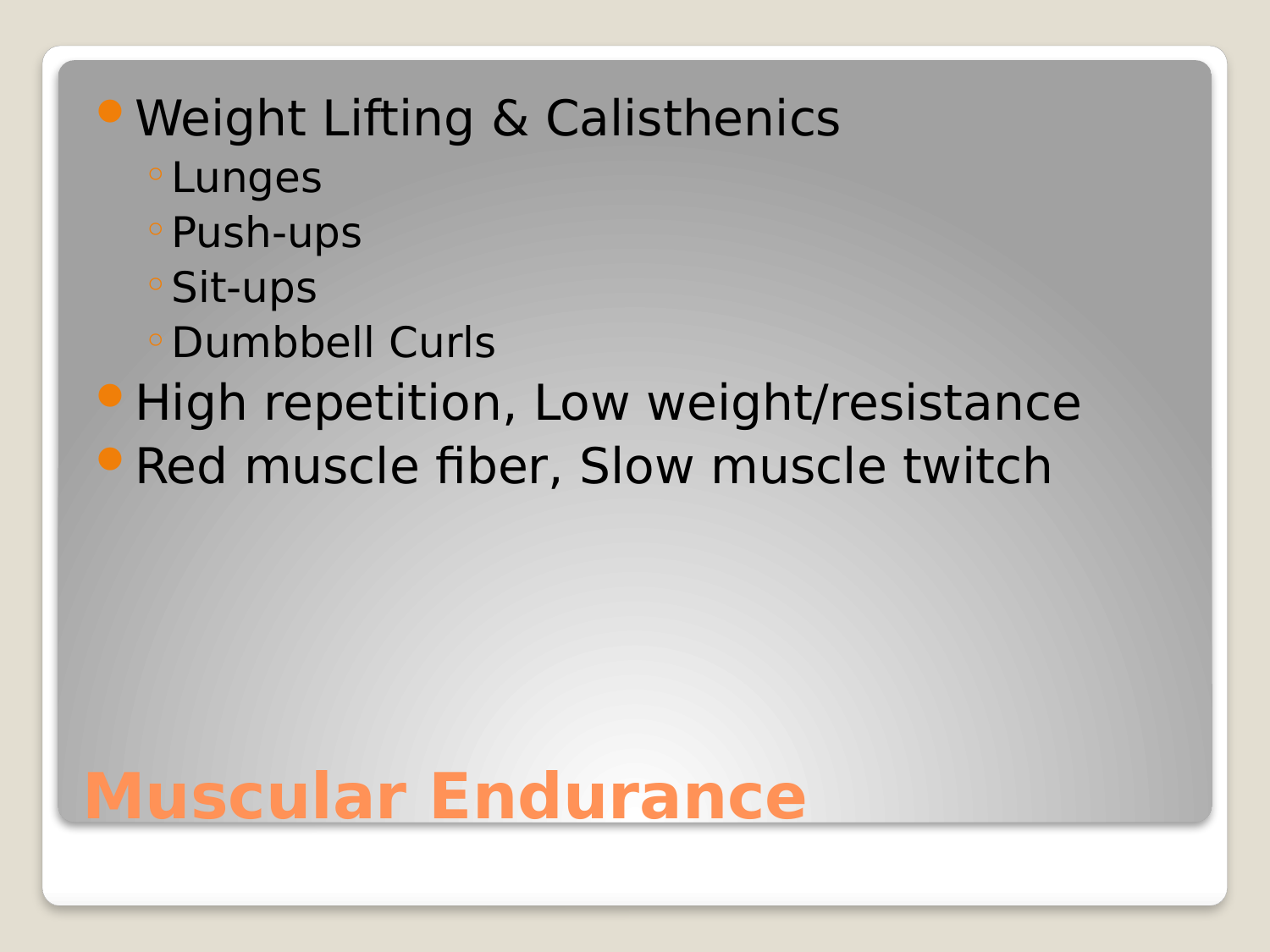

Weight Lifting & Calisthenics
Lunges
Push-ups
Sit-ups
Dumbbell Curls
High repetition, Low weight/resistance
Red muscle fiber, Slow muscle twitch
# Muscular Endurance